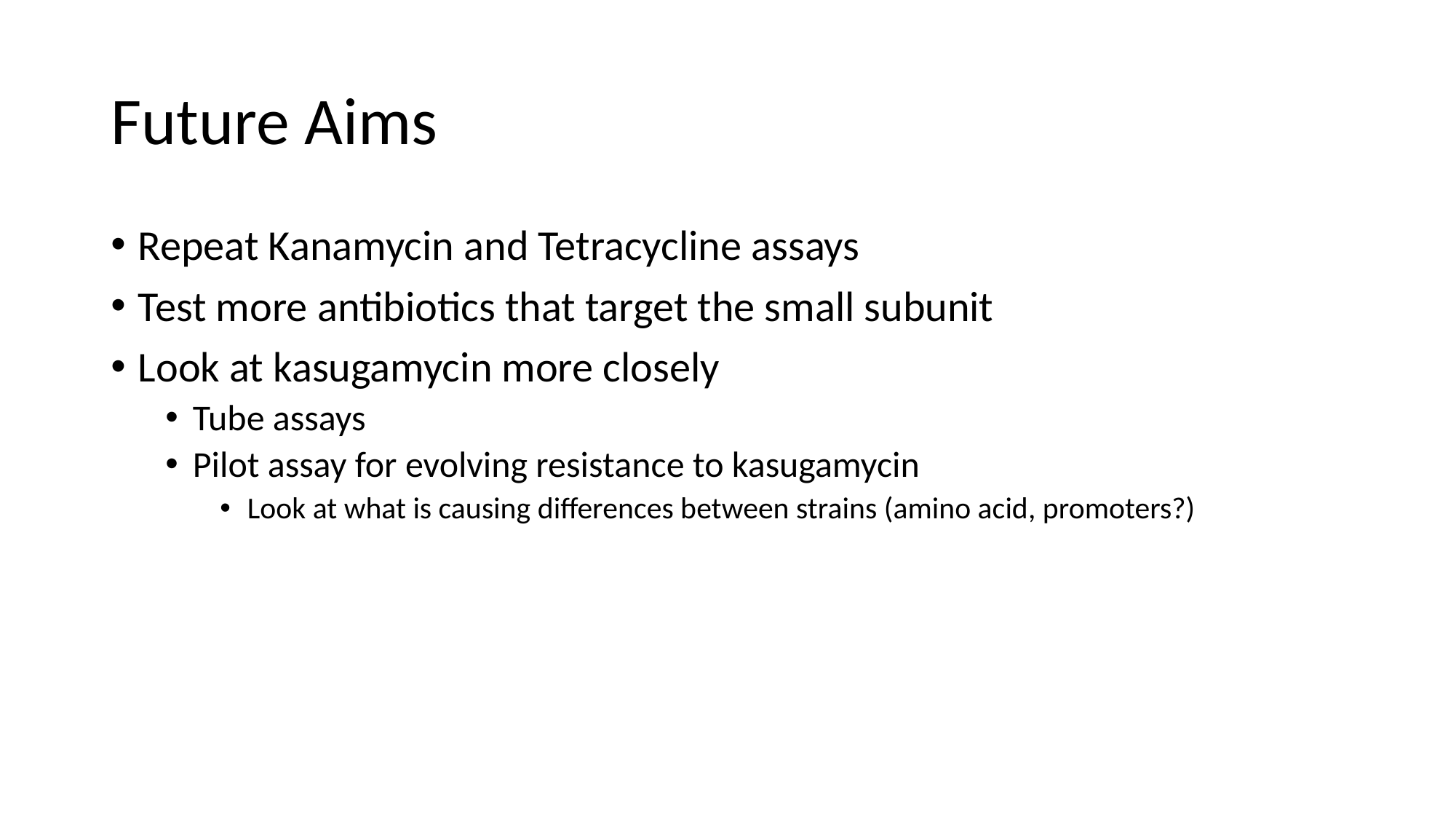

# Future Aims
Repeat Kanamycin and Tetracycline assays
Test more antibiotics that target the small subunit
Look at kasugamycin more closely
Tube assays
Pilot assay for evolving resistance to kasugamycin
Look at what is causing differences between strains (amino acid, promoters?)